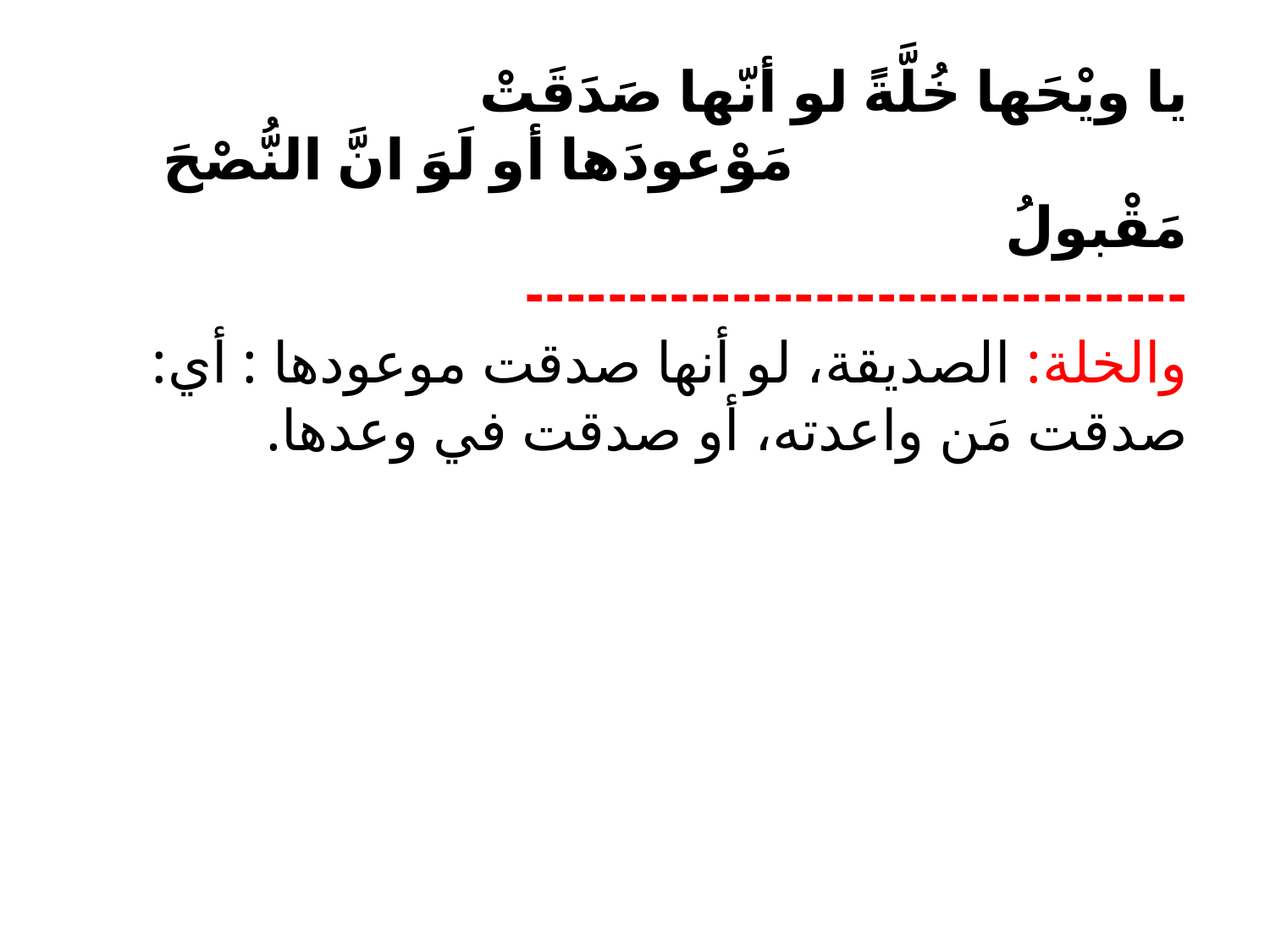

يا ويْحَها خُلَّةً لو أنّها صَدَقَتْ
                           مَوْعودَها أو لَوَ انَّ النُّصْحَ مَقْبولُ
--------------------------------
والخلة: الصديقة، لو أنها صدقت موعودها : أي: صدقت مَن واعدته، أو صدقت في وعدها.